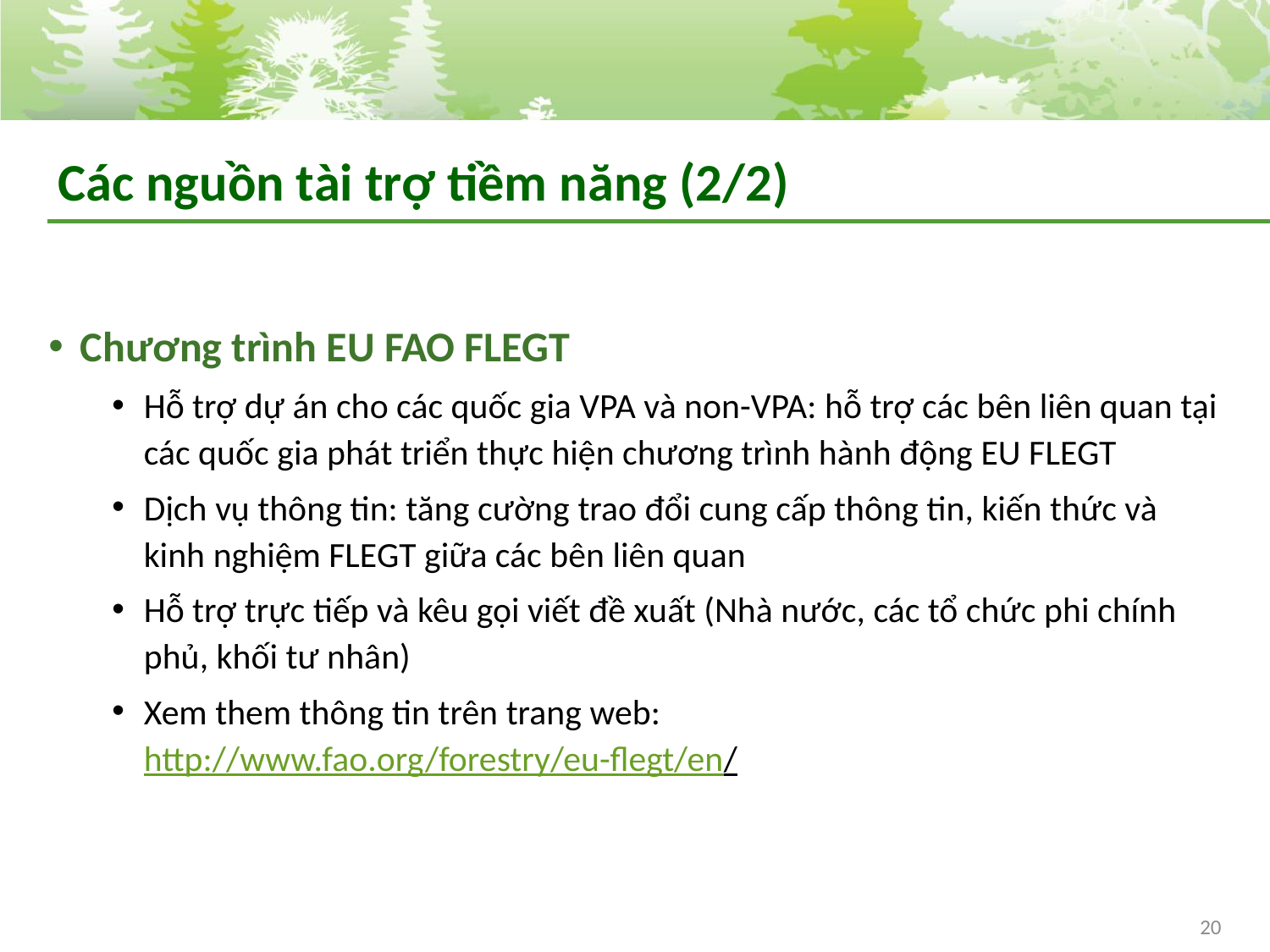

# Các nguồn tài trợ tiềm năng (2/2)
Chương trình EU FAO FLEGT
Hỗ trợ dự án cho các quốc gia VPA và non-VPA: hỗ trợ các bên liên quan tại các quốc gia phát triển thực hiện chương trình hành động EU FLEGT
Dịch vụ thông tin: tăng cường trao đổi cung cấp thông tin, kiến thức và kinh nghiệm FLEGT giữa các bên liên quan
Hỗ trợ trực tiếp và kêu gọi viết đề xuất (Nhà nước, các tổ chức phi chính phủ, khối tư nhân)
Xem them thông tin trên trang web: http://www.fao.org/forestry/eu-flegt/en/
20